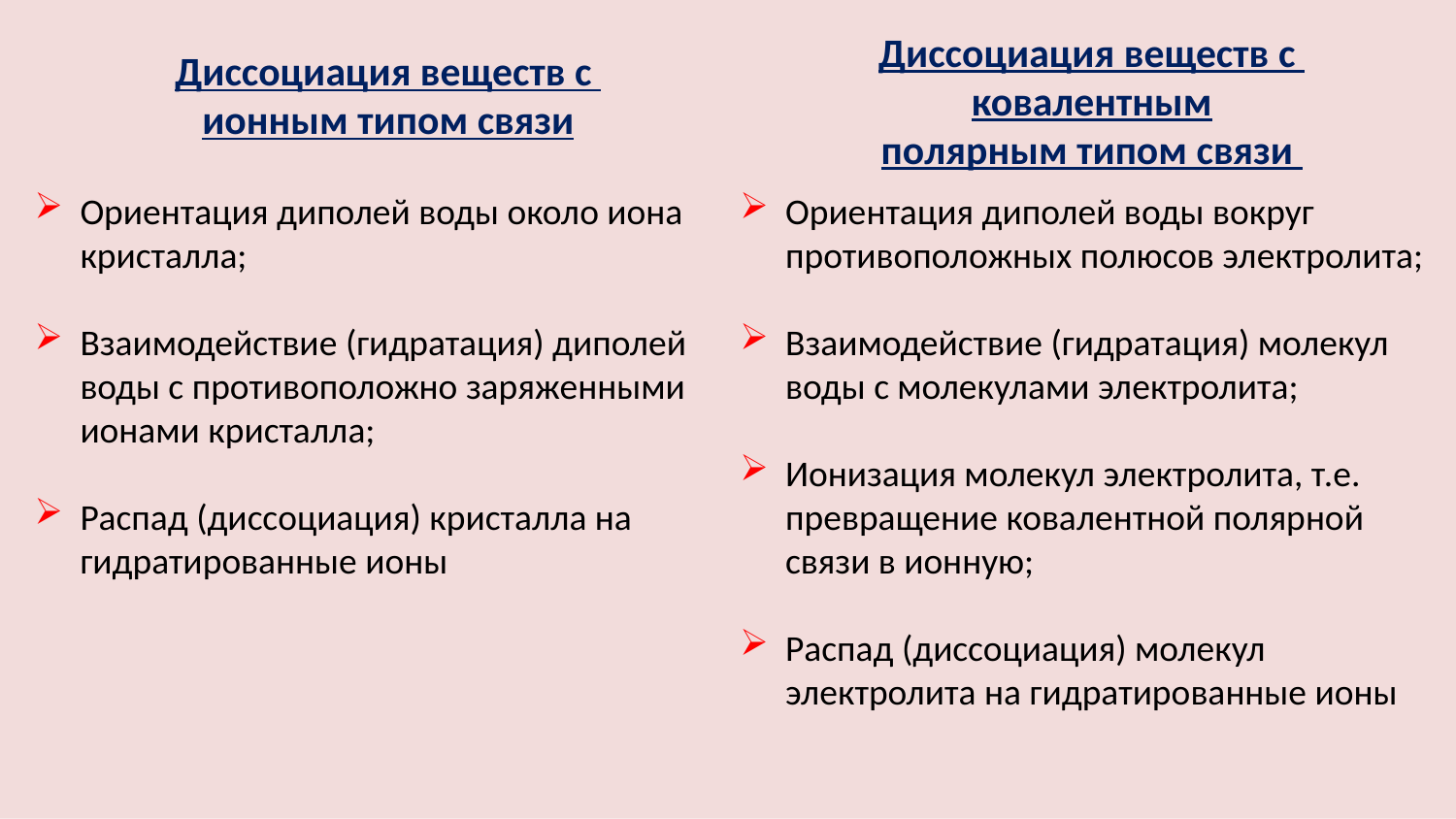

Диссоциация веществ с
ковалентным
полярным типом связи
Диссоциация веществ с
ионным типом связи
Ориентация диполей воды около иона кристалла;

Взаимодействие (гидратация) диполей воды с противоположно заряженными ионами кристалла;

Распад (диссоциация) кристалла на гидратированные ионы
Ориентация диполей воды вокруг противоположных полюсов электролита;

Взаимодействие (гидратация) молекул воды с молекулами электролита;

Ионизация молекул электролита, т.е. превращение ковалентной полярной связи в ионную;

Распад (диссоциация) молекул электролита на гидратированные ионы